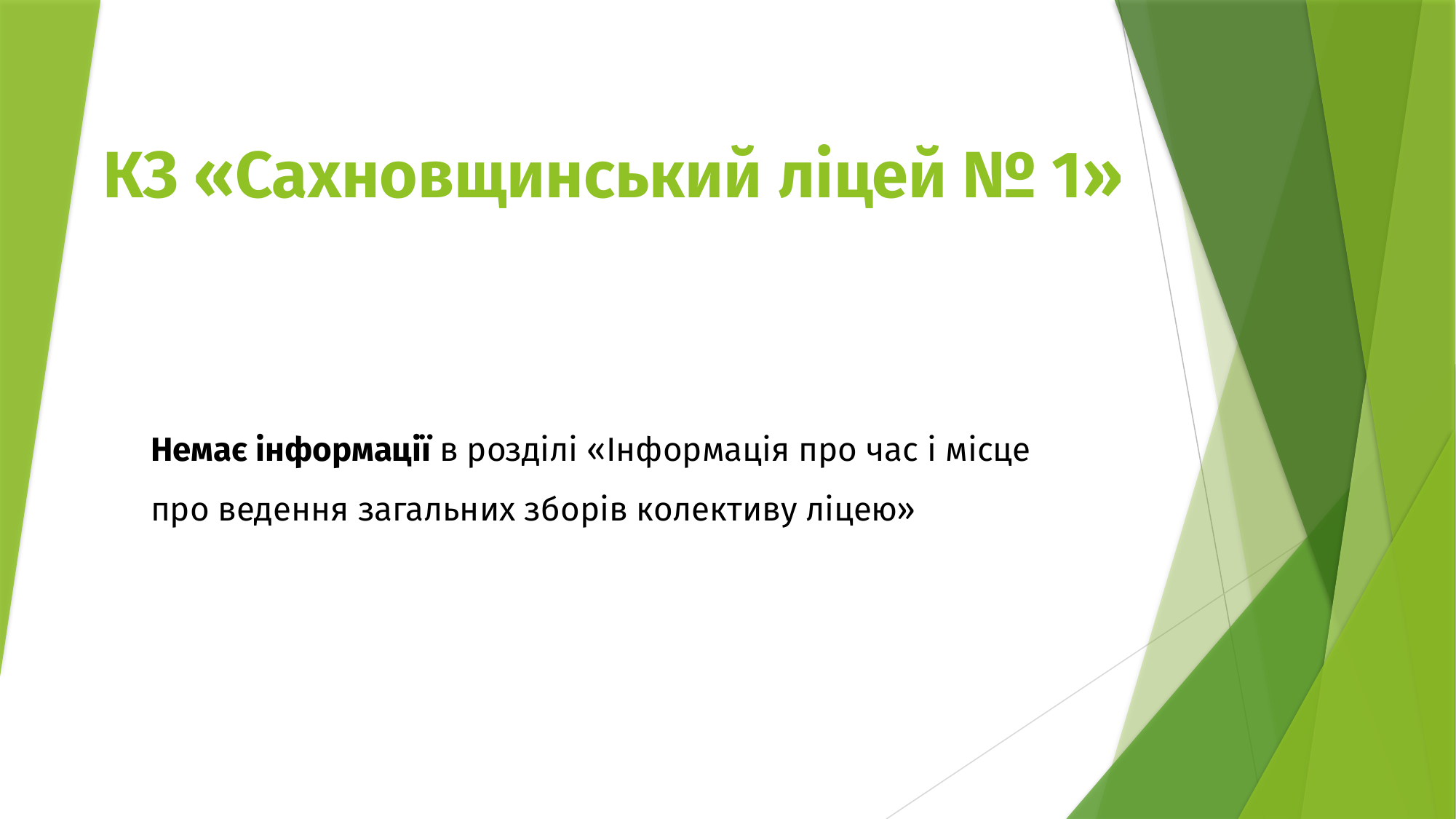

# КЗ «Сахновщинський ліцей № 1»
Немає інформації в розділі «Інформація про час і місце про ведення загальних зборів колективу ліцею»